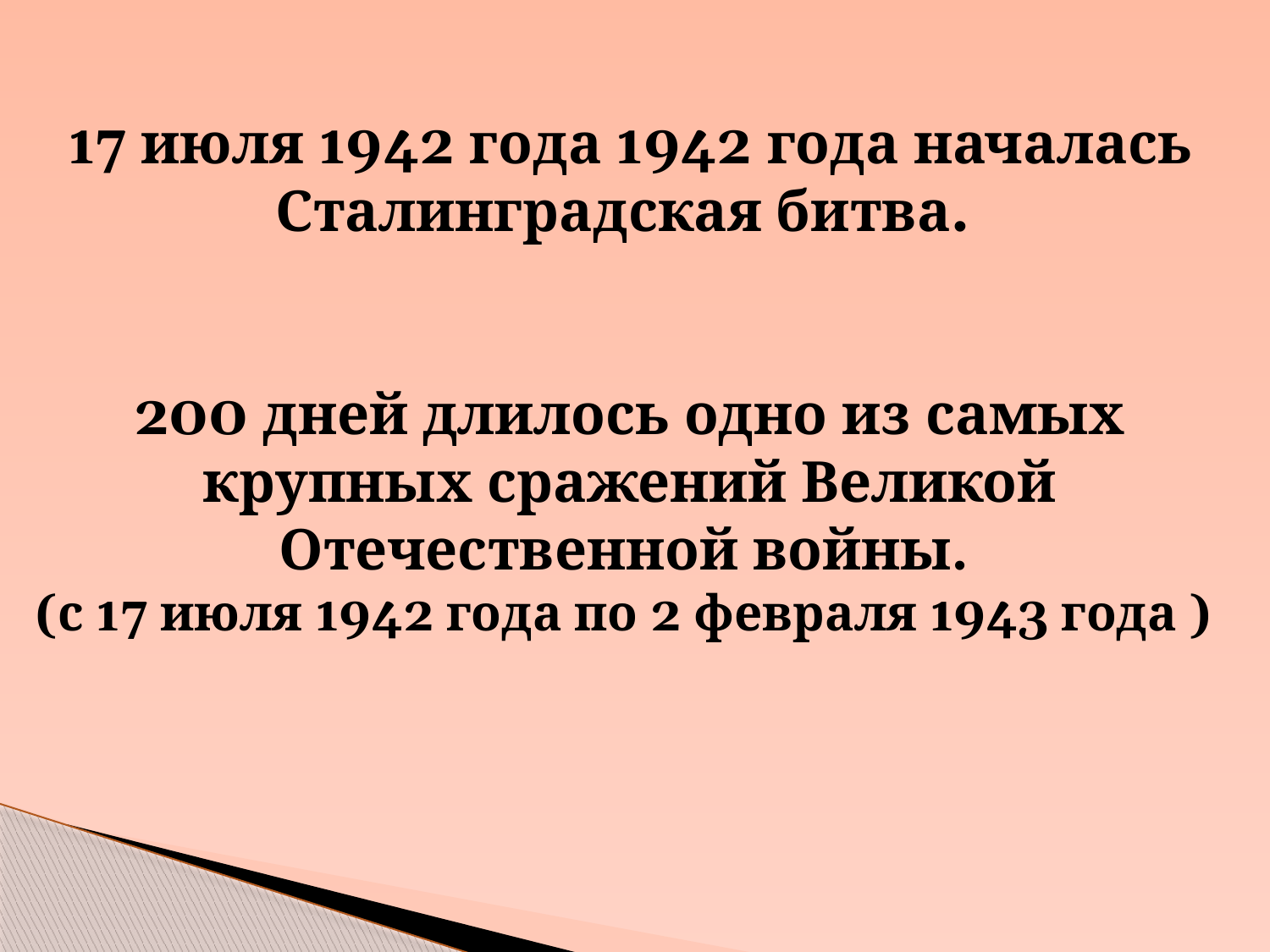

# 17 июля 1942 года 1942 года началась Сталинградская битва. 200 дней длилось одно из самых крупных сражений Великой Отечественной войны. (с 17 июля 1942 года по 2 февраля 1943 года )